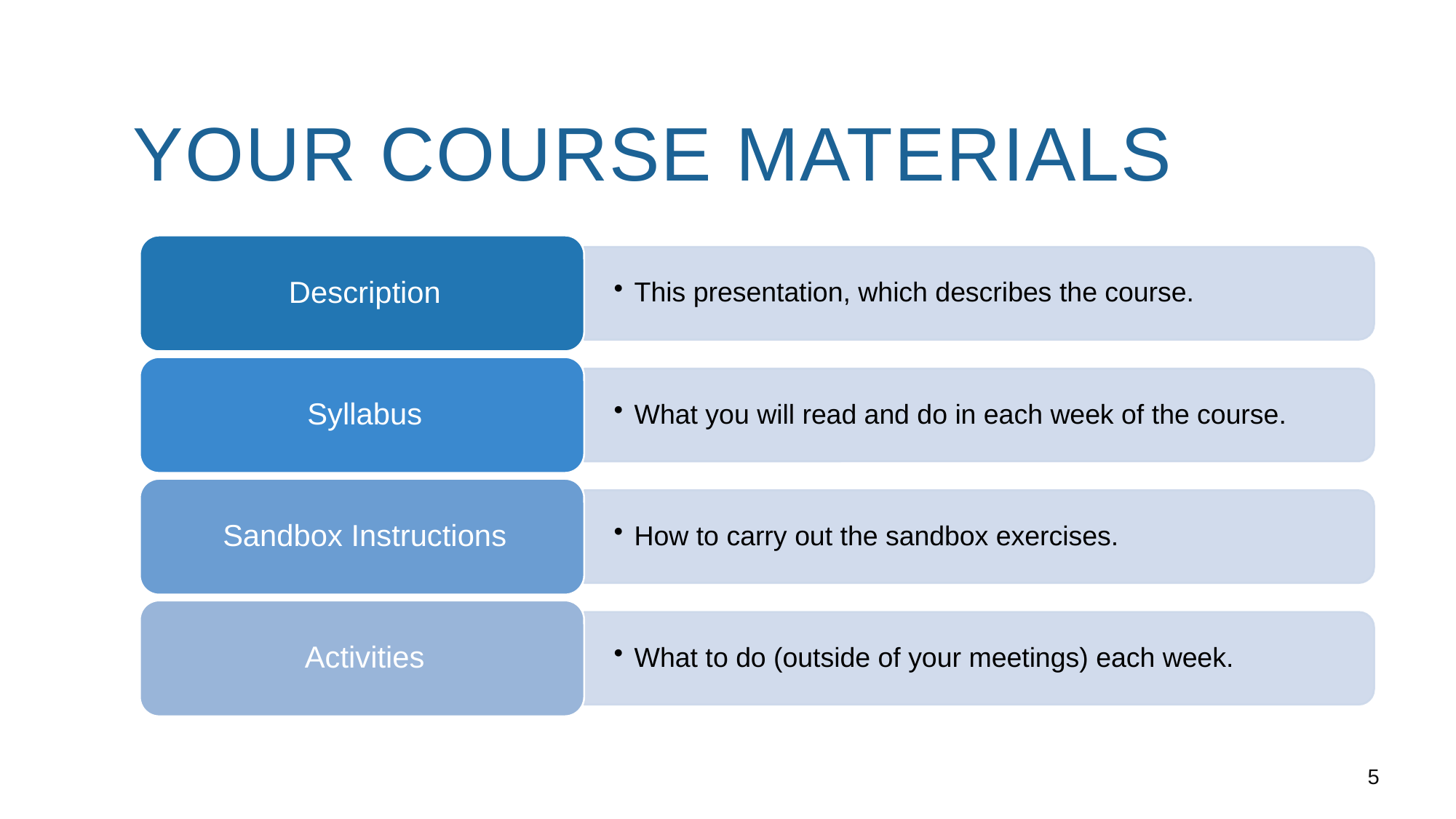

# Your Course materials
This presentation, which describes the course.
Description
What you will read and do in each week of the course.
Syllabus
How to carry out the sandbox exercises.
Sandbox Instructions
What to do (outside of your meetings) each week.
Activities
5